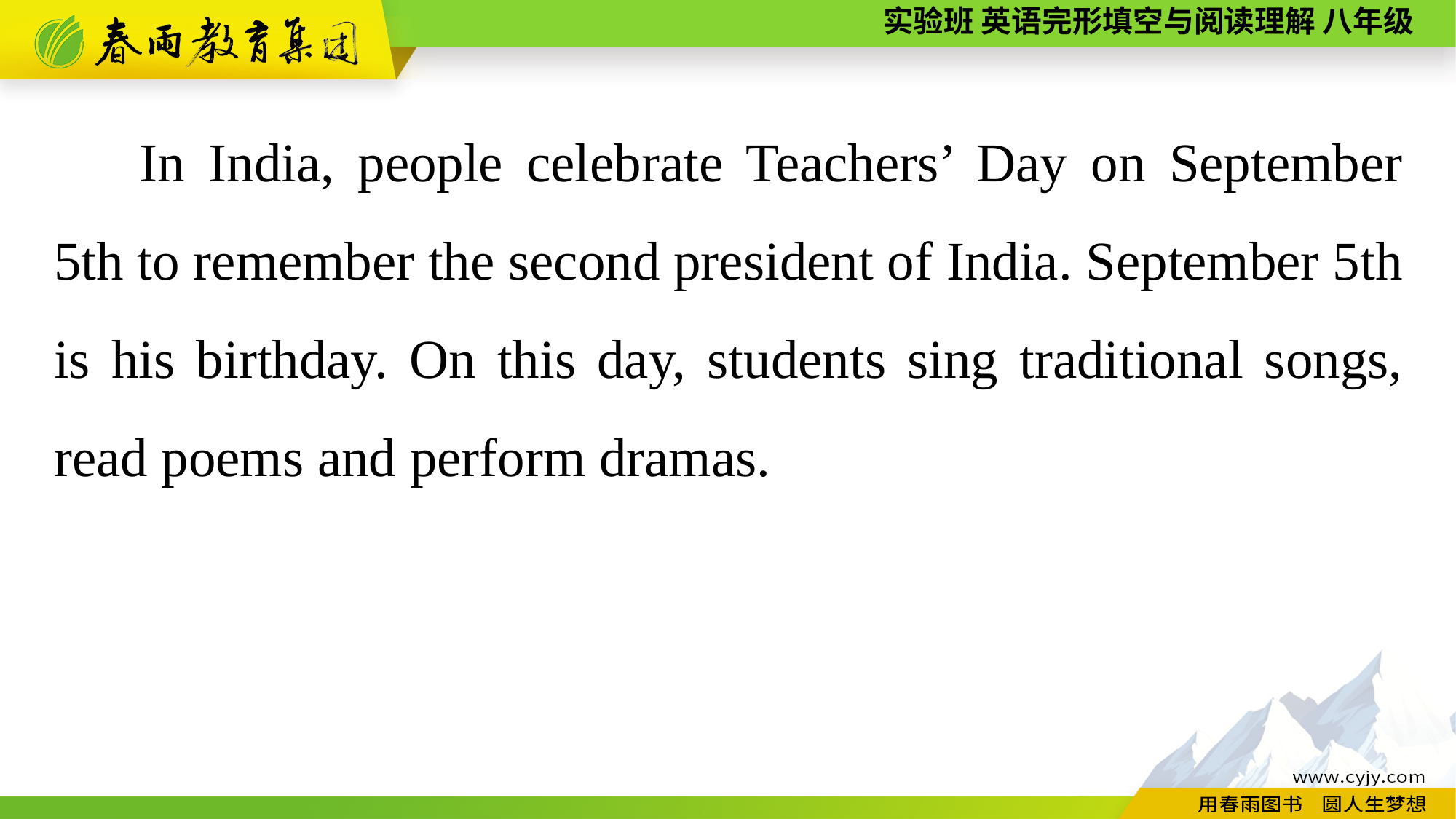

In India, people celebrate Teachers’ Day on September 5th to remember the second president of India. September 5th is his birthday. On this day, students sing traditional songs, read poems and perform dramas.